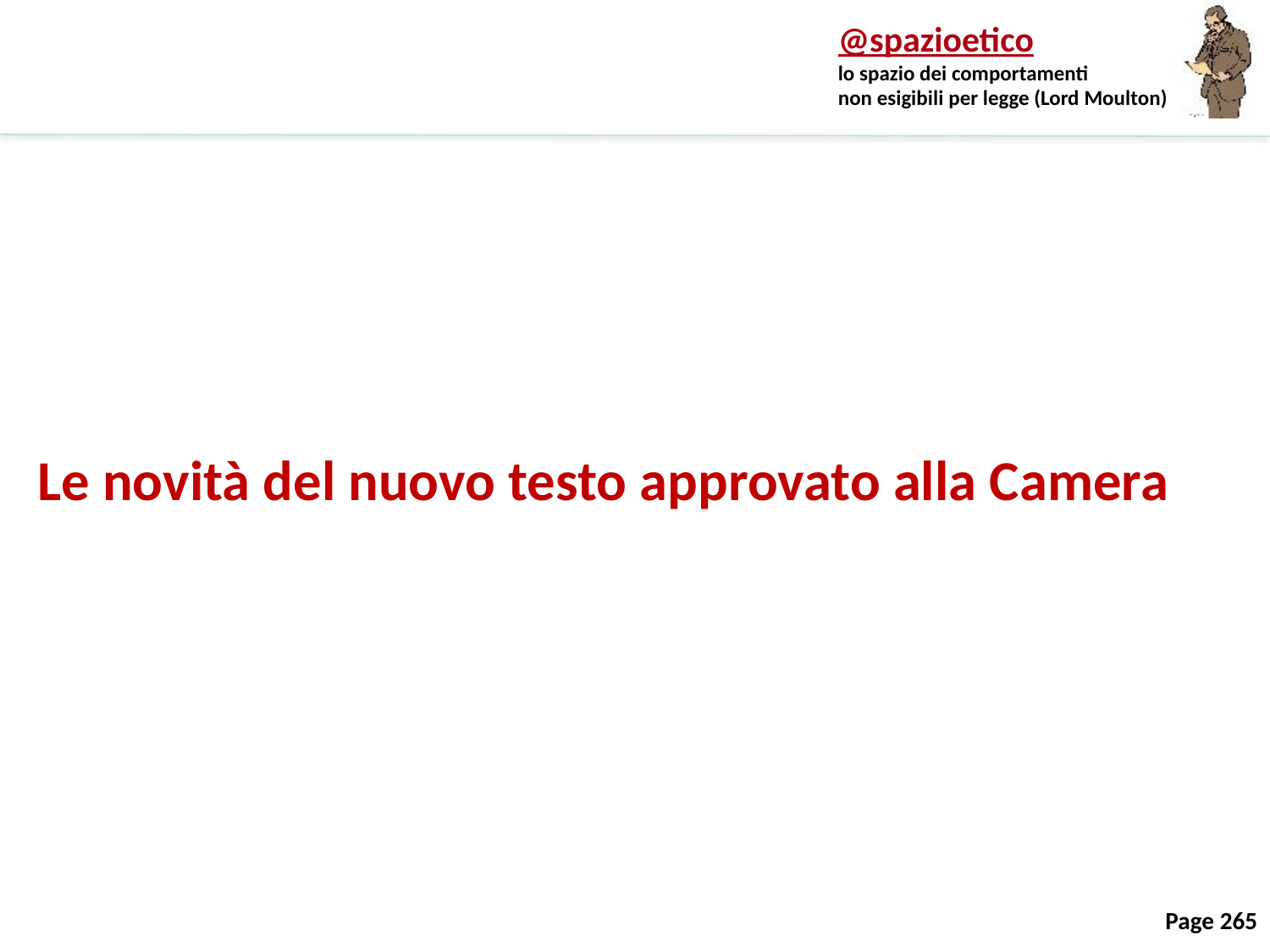

# Le novità del nuovo testo approvato alla Camera
265